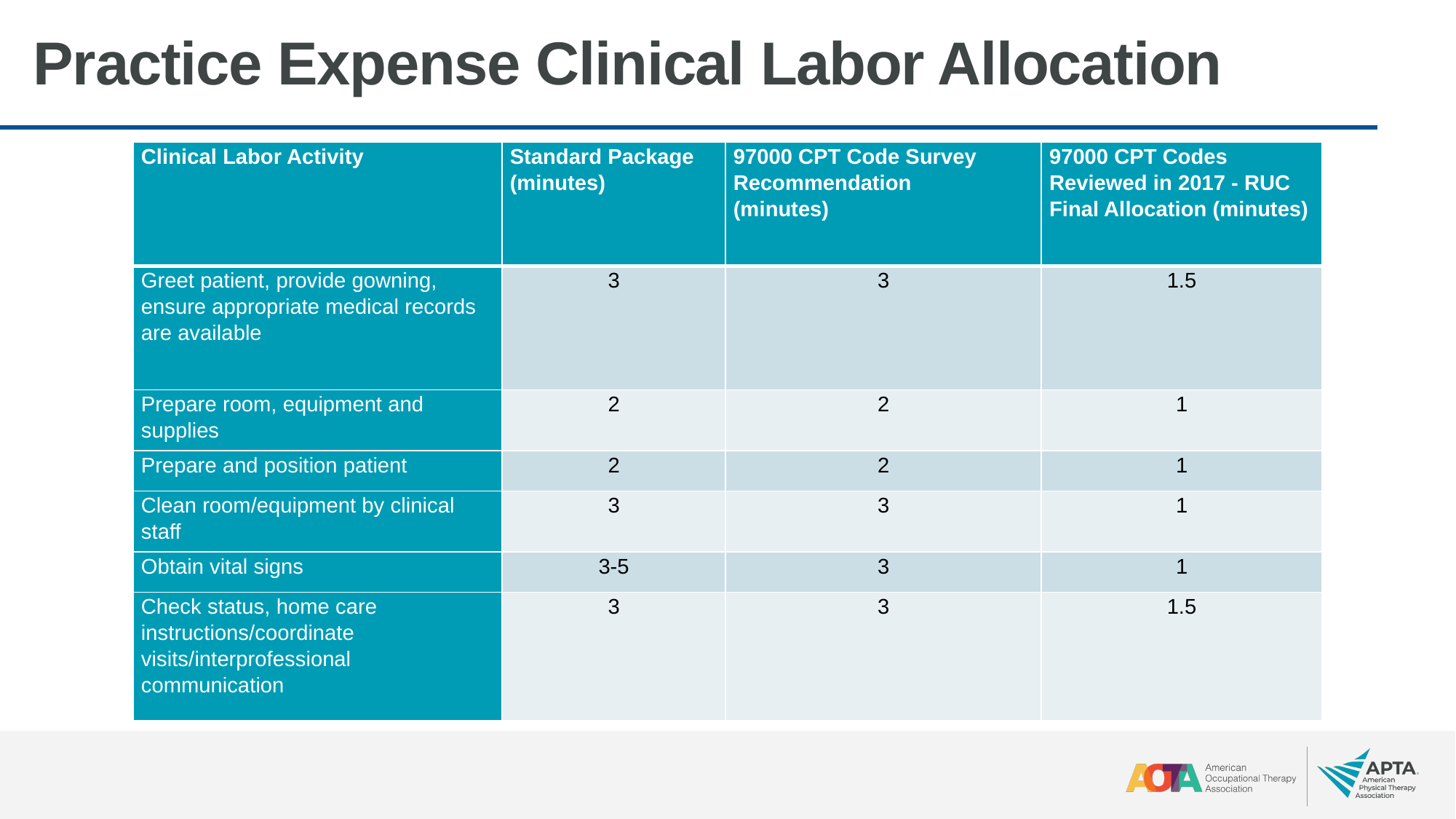

# Practice Expense Clinical Labor Allocation
| Clinical Labor Activity | Standard Package (minutes) | 97000 CPT Code Survey Recommendation (minutes) | 97000 CPT Codes Reviewed in 2017 - RUC Final Allocation (minutes) |
| --- | --- | --- | --- |
| Greet patient, provide gowning, ensure appropriate medical records are available | 3 | 3 | 1.5 |
| Prepare room, equipment and supplies | 2 | 2 | 1 |
| Prepare and position patient | 2 | 2 | 1 |
| Clean room/equipment by clinical staff | 3 | 3 | 1 |
| Obtain vital signs | 3-5 | 3 | 1 |
| Check status, home care instructions/coordinate visits/interprofessional communication | 3 | 3 | 1.5 |